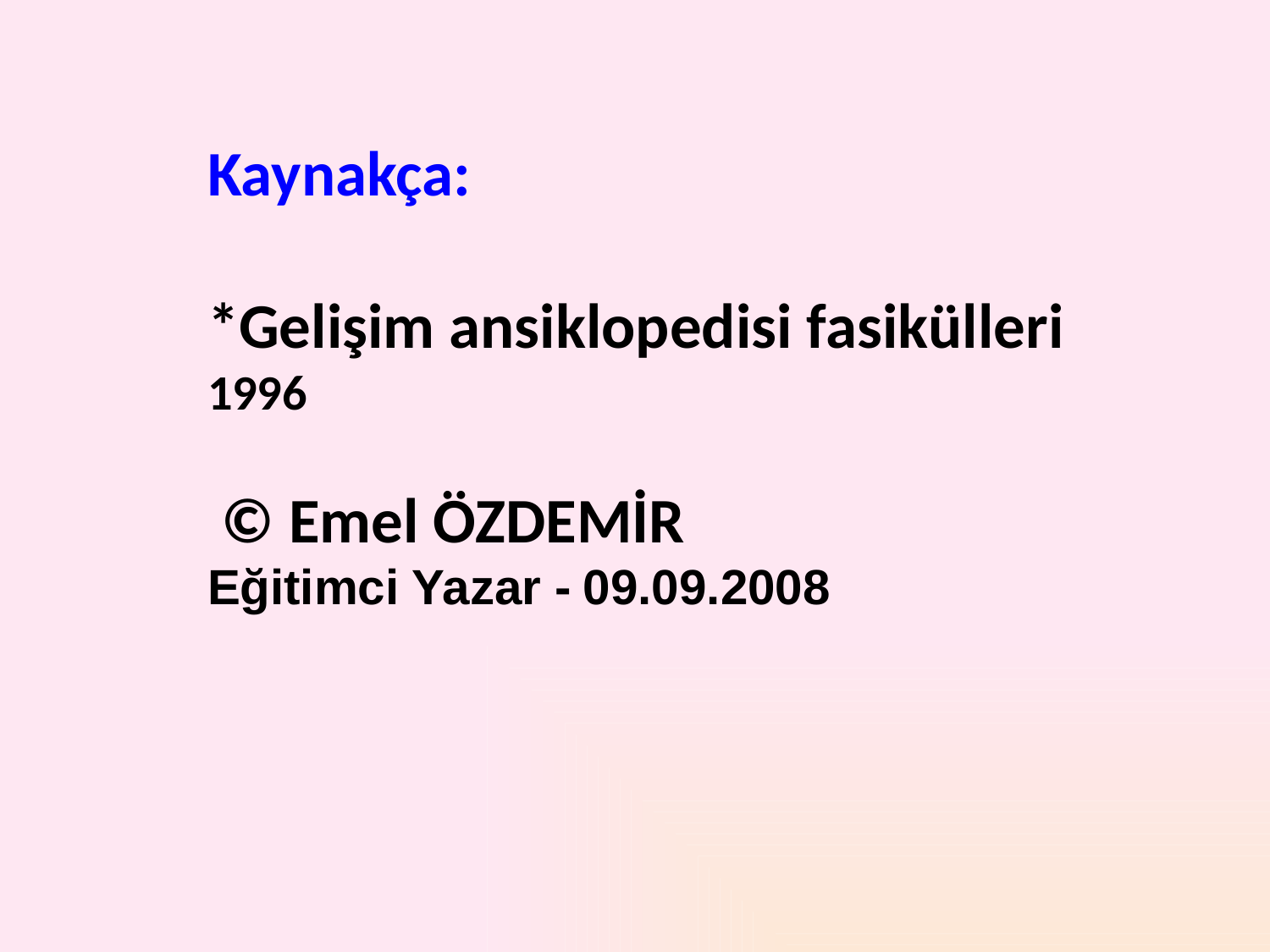

Kaynakça:

*Gelişim ansiklopedisi fasikülleri 1996
 © Emel ÖZDEMİR
Eğitimci Yazar - 09.09.2008